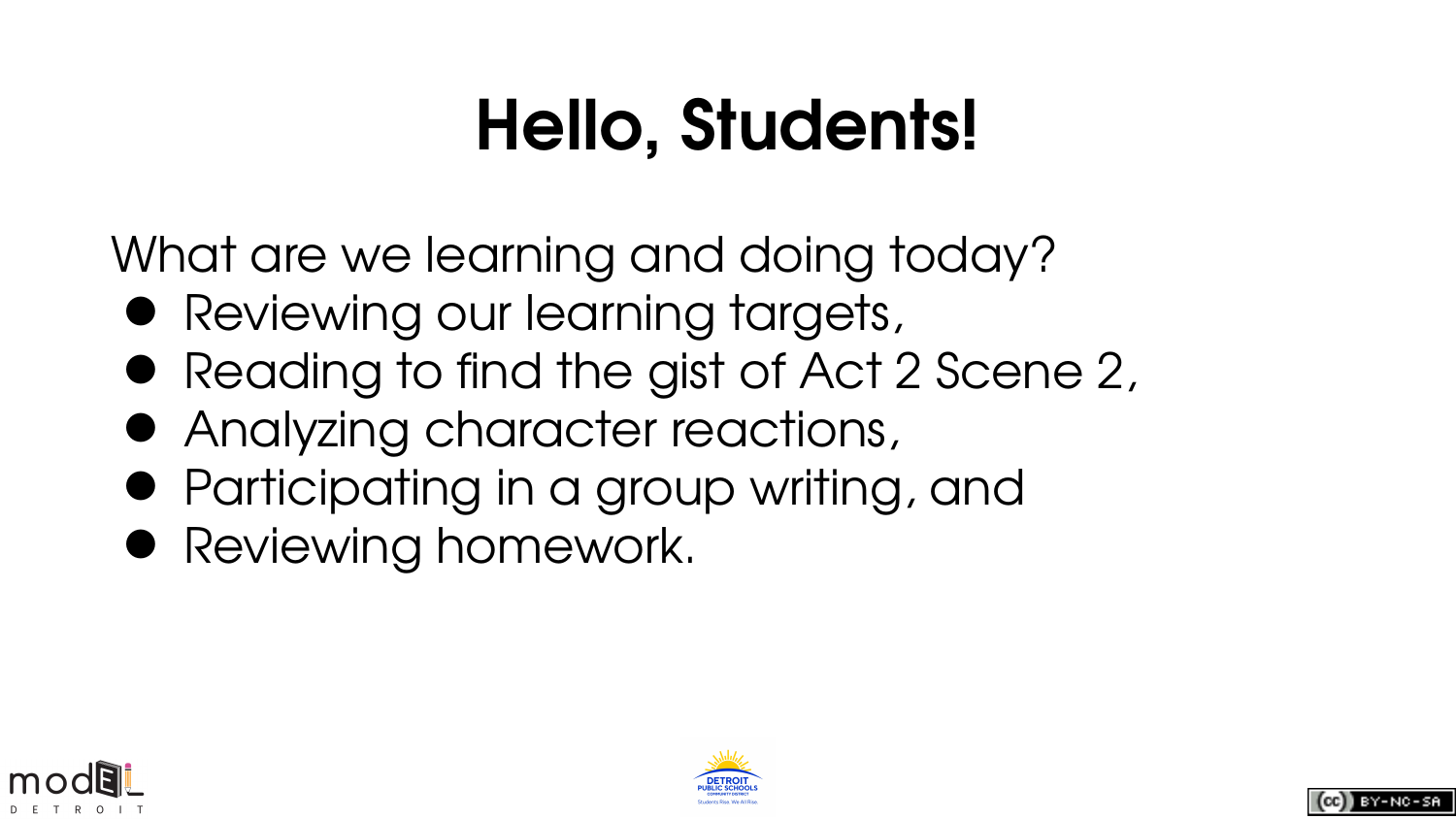

# Hello, Students!
What are we learning and doing today?
Reviewing our learning targets,
Reading to find the gist of Act 2 Scene 2,
Analyzing character reactions,
Participating in a group writing, and
Reviewing homework.